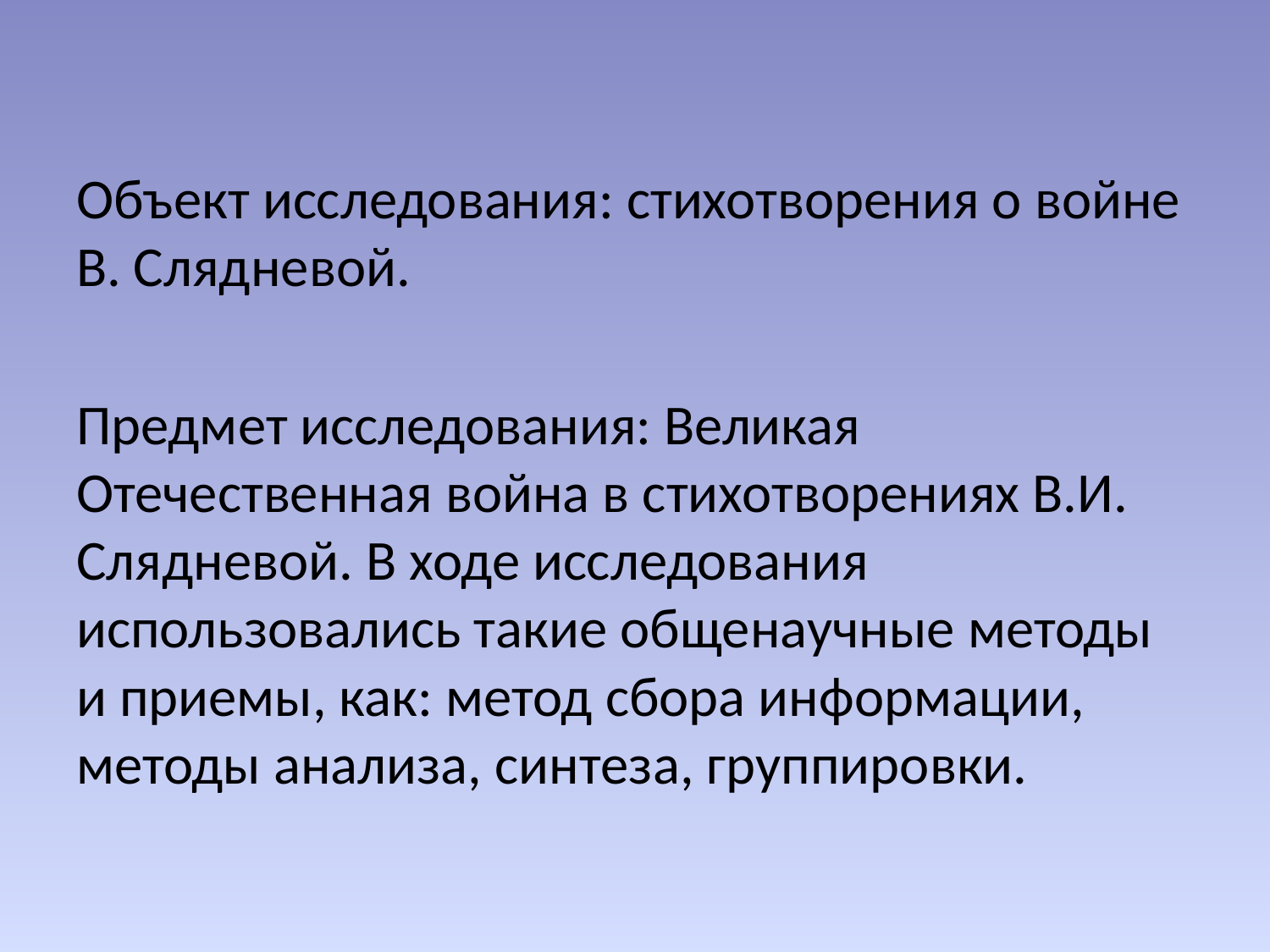

#
Объект исследования: стихотворения о войне В. Слядневой.

Предмет исследования: Великая Отечественная война в стихотворениях В.И. Слядневой. В ходе исследования использовались такие общенаучные методы и приемы, как: метод сбора информации, методы анализа, синтеза, группировки.